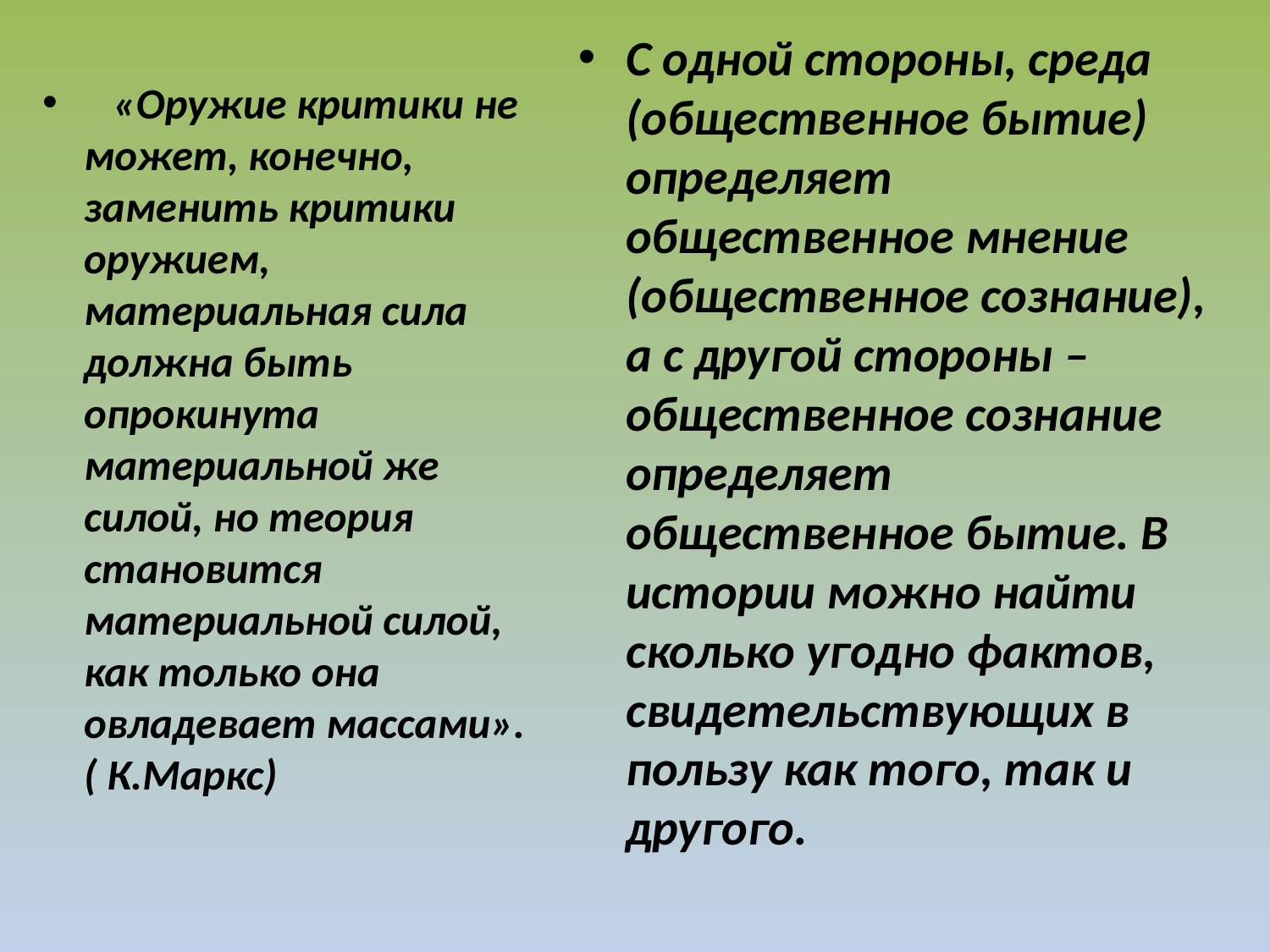

С одной стороны, среда (общественное бытие) определяет общественное мнение (общественное сознание), а с другой стороны – общественное сознание определяет общественное бытие. В истории можно найти сколько угодно фактов, свидетельствующих в пользу как того, так и другого.
#
   «Оружие критики не может, конечно, заменить критики оружием, материальная сила должна быть опрокинута материальной же силой, но теория становится материальной силой, как только она овладевает массами». ( К.Маркс)